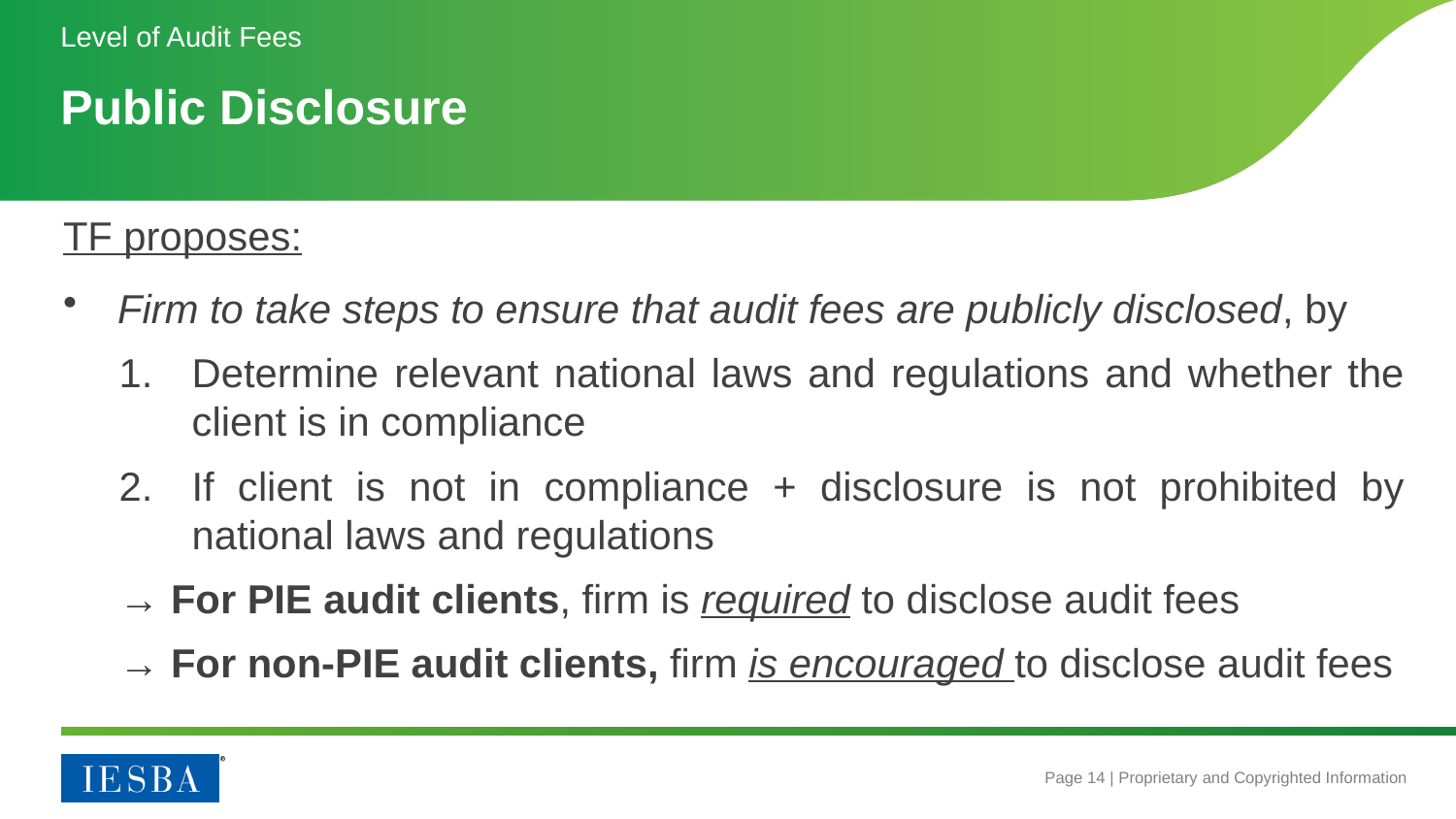

Level of Audit Fees
# Public Disclosure

TF proposes:
Firm to take steps to ensure that audit fees are publicly disclosed, by
Determine relevant national laws and regulations and whether the client is in compliance
If client is not in compliance + disclosure is not prohibited by national laws and regulations
→ For PIE audit clients, firm is required to disclose audit fees
→ For non-PIE audit clients, firm is encouraged to disclose audit fees